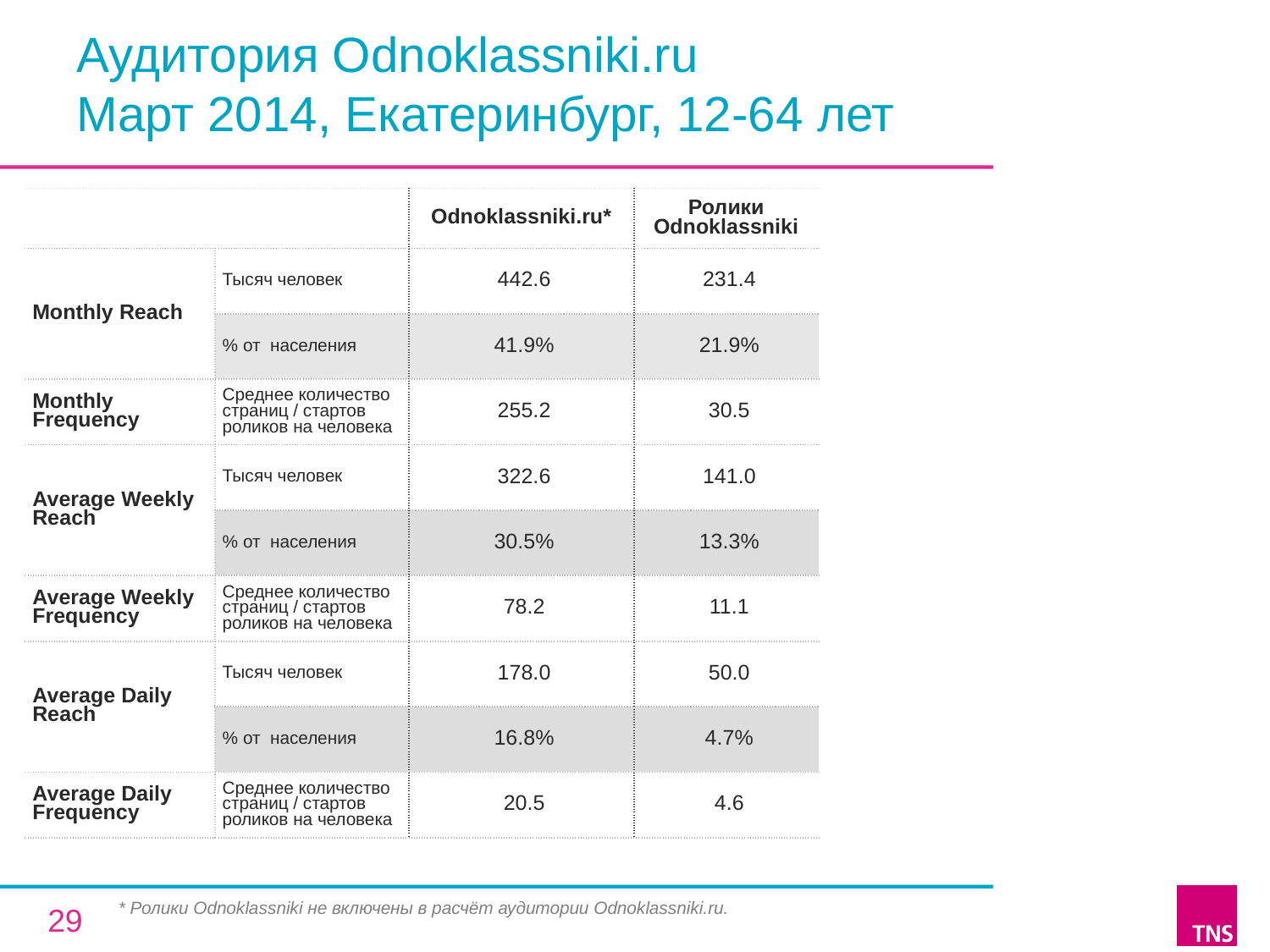

# Аудитория Odnoklassniki.ru Март 2014, Екатеринбург, 12-64 лет
|  |  | Odnoklassniki.ru\* | Ролики Odnoklassniki |
| --- | --- | --- | --- |
| Monthly Reach | Тысяч человек | 442.6 | 231.4 |
|  | % от населения | 41.9% | 21.9% |
| Monthly Frequency | Среднее количество страниц / стартов роликов на человека | 255.2 | 30.5 |
| Average Weekly Reach | Тысяч человек | 322.6 | 141.0 |
|  | % от населения | 30.5% | 13.3% |
| Average Weekly Frequency | Среднее количество страниц / стартов роликов на человека | 78.2 | 11.1 |
| Average Daily Reach | Тысяч человек | 178.0 | 50.0 |
|  | % от населения | 16.8% | 4.7% |
| Average Daily Frequency | Среднее количество страниц / стартов роликов на человека | 20.5 | 4.6 |
* Ролики Odnoklassniki не включены в расчёт аудитории Odnoklassniki.ru.
29